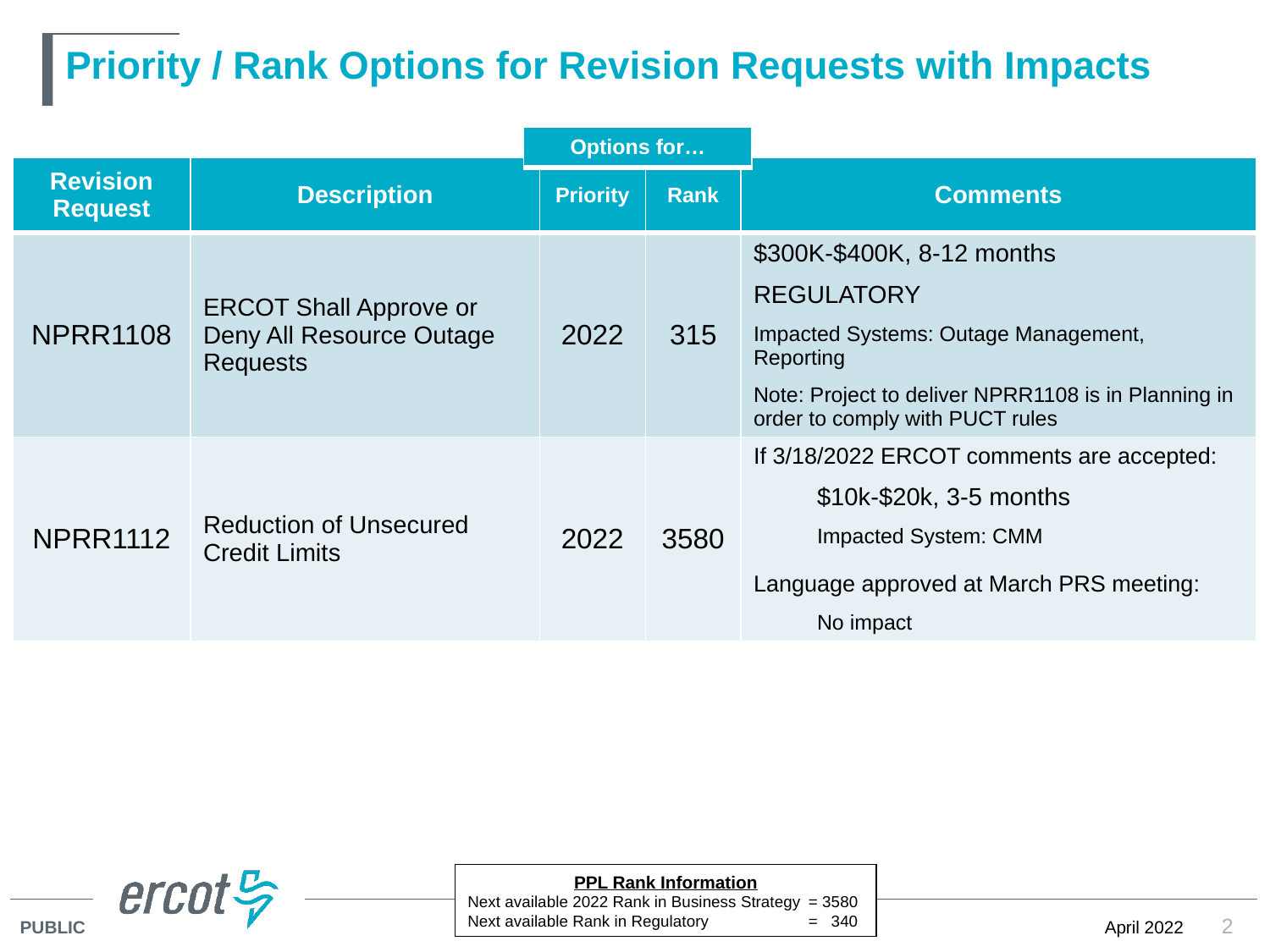

# Priority / Rank Options for Revision Requests with Impacts
| Options for… |
| --- |
| Revision Request | Description | Priority | Rank | Comments |
| --- | --- | --- | --- | --- |
| NPRR1108 | ERCOT Shall Approve or Deny All Resource Outage Requests | 2022 | 315 | $300K-$400K, 8-12 months REGULATORY Impacted Systems: Outage Management, Reporting Note: Project to deliver NPRR1108 is in Planning in order to comply with PUCT rules |
| NPRR1112 | Reduction of Unsecured Credit Limits | 2022 | 3580 | If 3/18/2022 ERCOT comments are accepted: $10k-$20k, 3-5 months Impacted System: CMM Language approved at March PRS meeting: No impact |
PPL Rank Information
Next available 2022 Rank in Business Strategy 	= 3580
Next available Rank in Regulatory	=   340
2